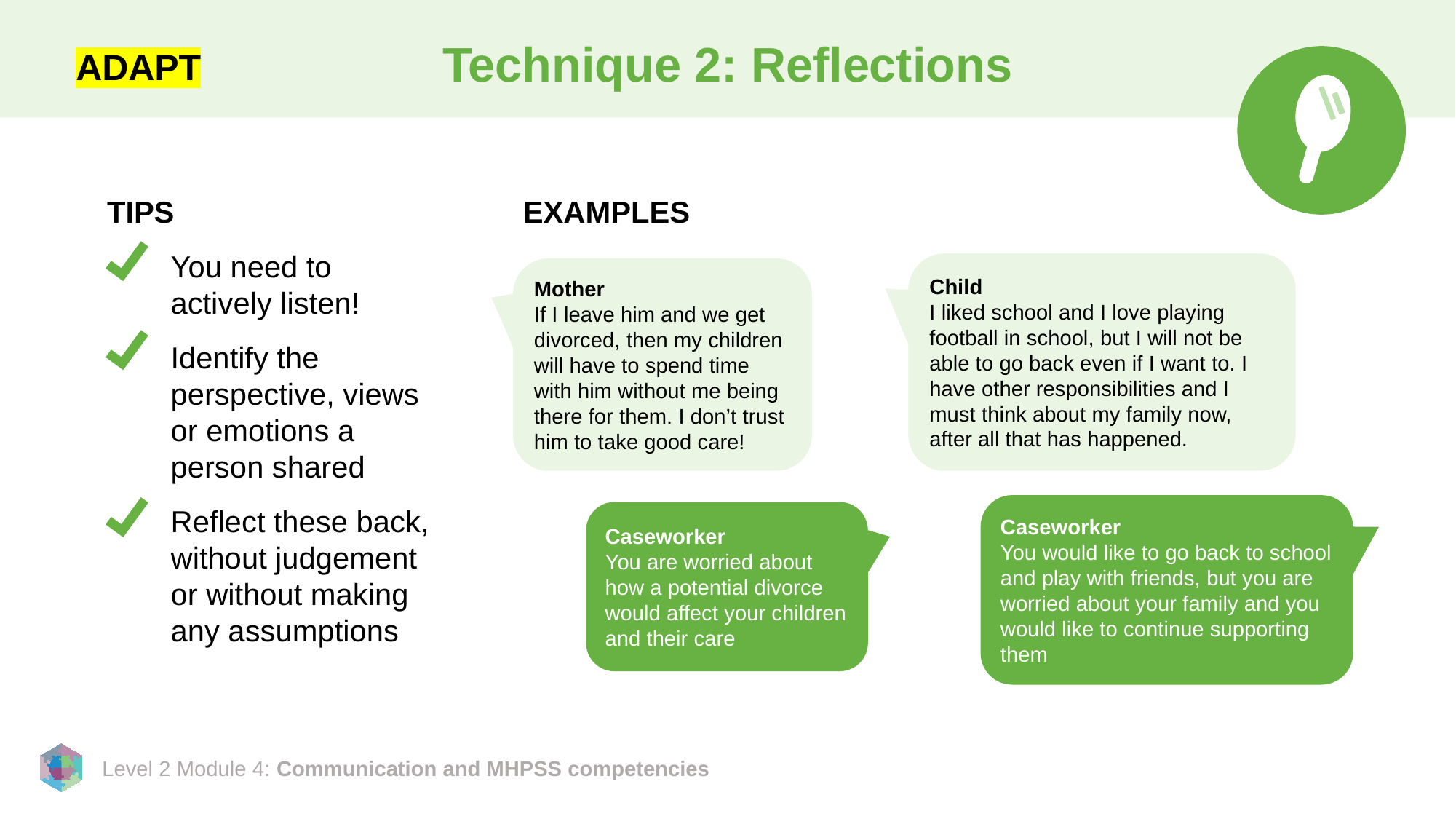

# Technique 2: Reflections
ADAPT

TIPS
You need to actively listen!
Identify the perspective, views or emotions a person shared
Reflect these back, without judgement or without making any assumptions
EXAMPLES

Child
I liked school and I love playing football in school, but I will not be able to go back even if I want to. I have other responsibilities and I must think about my family now, after all that has happened.
Mother
If I leave him and we get divorced, then my children will have to spend time with him without me being there for them. I don’t trust him to take good care!

Caseworker
You would like to go back to school and play with friends, but you are worried about your family and you would like to continue supporting them
Caseworker
You are worried about how a potential divorce would affect your children and their care